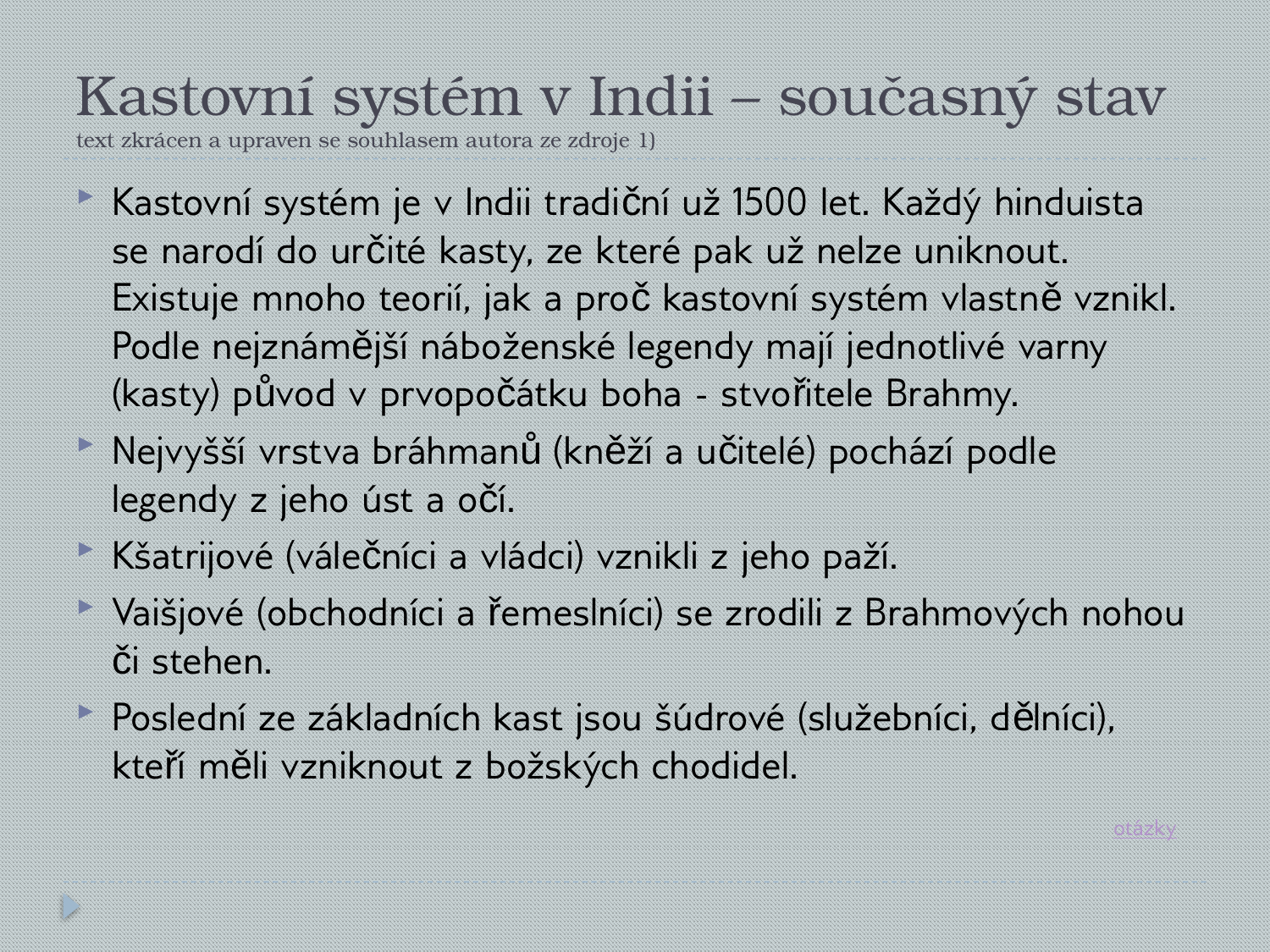

# Kastovní systém v Indii – současný stav text zkrácen a upraven se souhlasem autora ze zdroje 1)
Kastovní systém je v Indii tradiční už 1500 let. Každý hinduista se narodí do určité kasty, ze které pak už nelze uniknout. Existuje mnoho teorií, jak a proč kastovní systém vlastně vznikl. Podle nejznámější náboženské legendy mají jednotlivé varny (kasty) původ v prvopočátku boha - stvořitele Brahmy.
Nejvyšší vrstva bráhmanů (kněží a učitelé) pochází podle legendy z jeho úst a očí.
Kšatrijové (válečníci a vládci) vznikli z jeho paží.
Vaišjové (obchodníci a řemeslníci) se zrodili z Brahmových nohou či stehen.
Poslední ze základních kast jsou šúdrové (služebníci, dělníci), kteří měli vzniknout z božských chodidel.
                                                                                      otázky